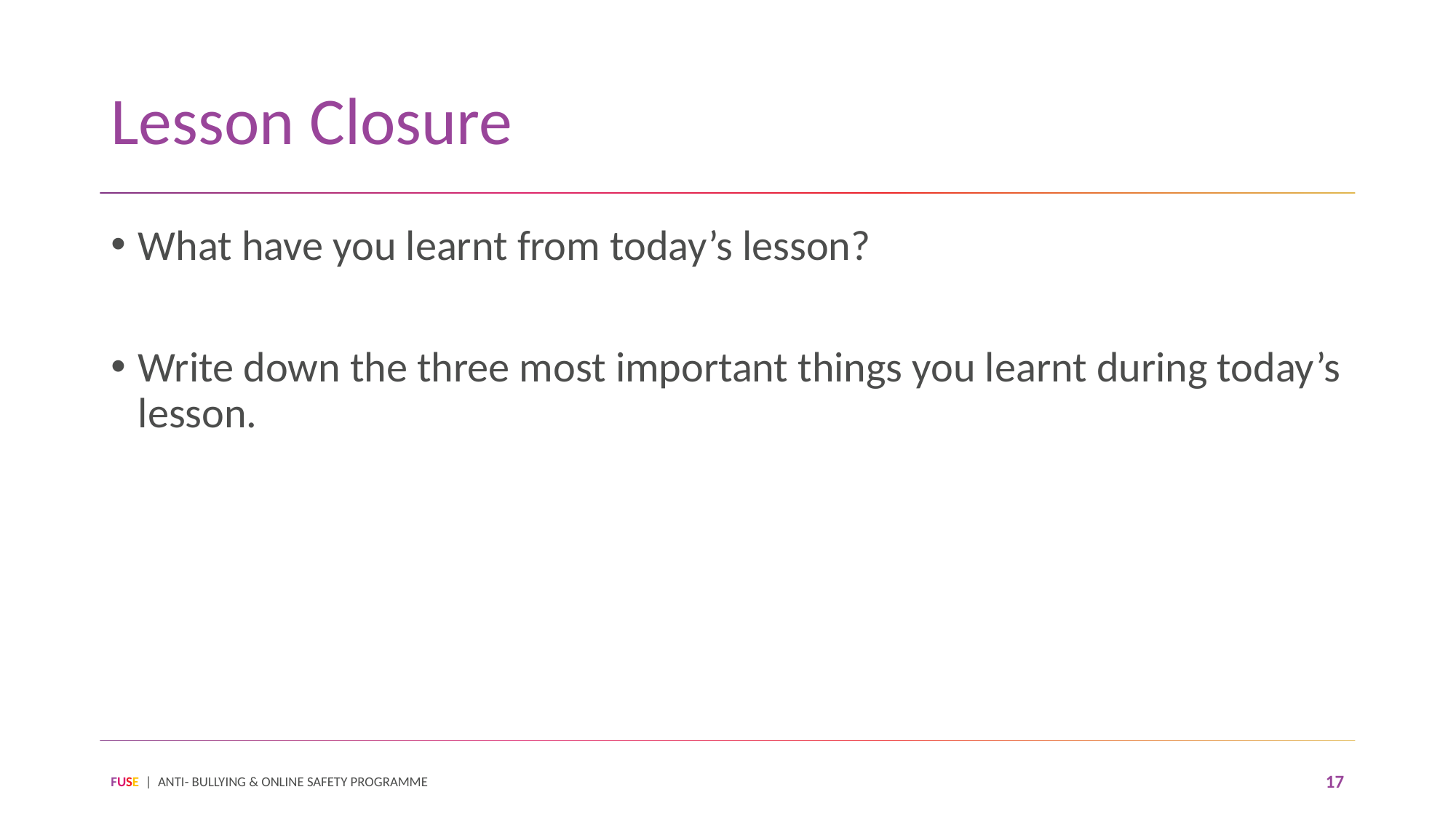

# Lesson Closure
What have you learnt from today’s lesson?

Write down the three most important things you learnt during today’s lesson.

FUSE  |  ANTI- BULLYING & ONLINE SAFETY PROGRAMME
17